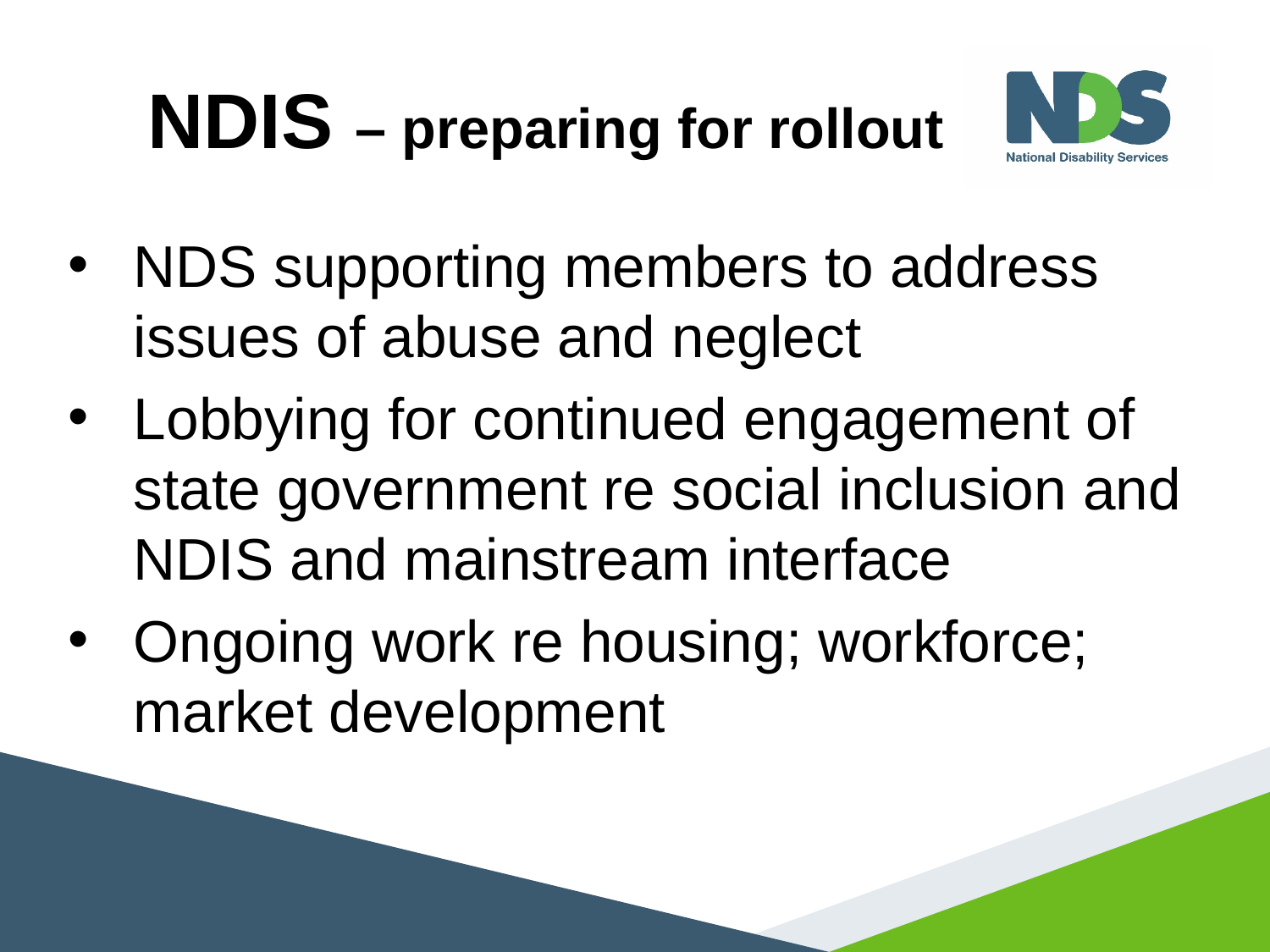

# NDIS – preparing for rollout
NDS supporting members to address issues of abuse and neglect
Lobbying for continued engagement of state government re social inclusion and NDIS and mainstream interface
Ongoing work re housing; workforce; market development